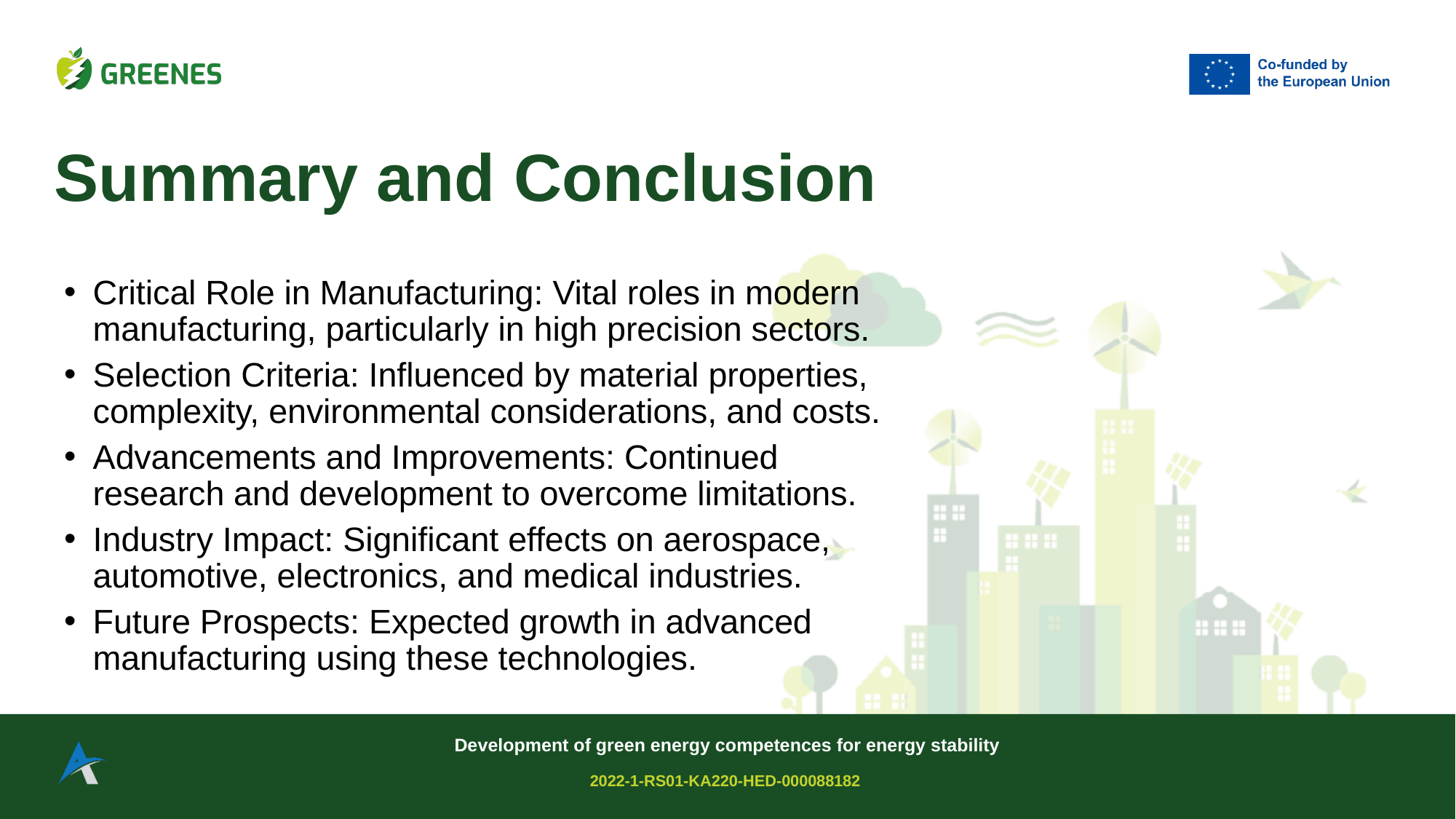

# Summary and Conclusion
Critical Role in Manufacturing: Vital roles in modern manufacturing, particularly in high precision sectors.
Selection Criteria: Influenced by material properties, complexity, environmental considerations, and costs.
Advancements and Improvements: Continued research and development to overcome limitations.
Industry Impact: Significant effects on aerospace, automotive, electronics, and medical industries.
Future Prospects: Expected growth in advanced manufacturing using these technologies.